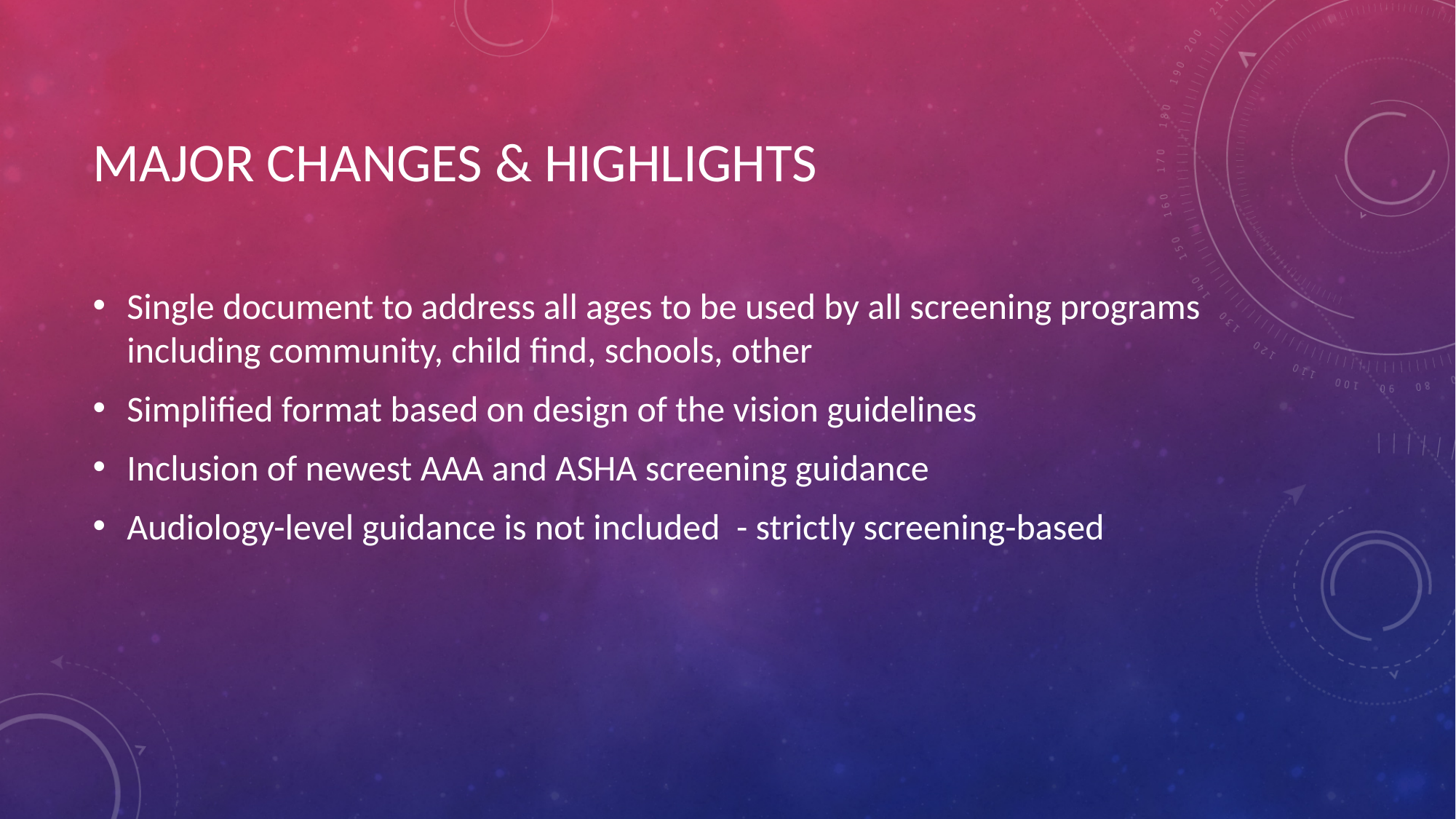

# Major changes & highlights
Single document to address all ages to be used by all screening programs including community, child find, schools, other
Simplified format based on design of the vision guidelines
Inclusion of newest AAA and ASHA screening guidance
Audiology-level guidance is not included  - strictly screening-based